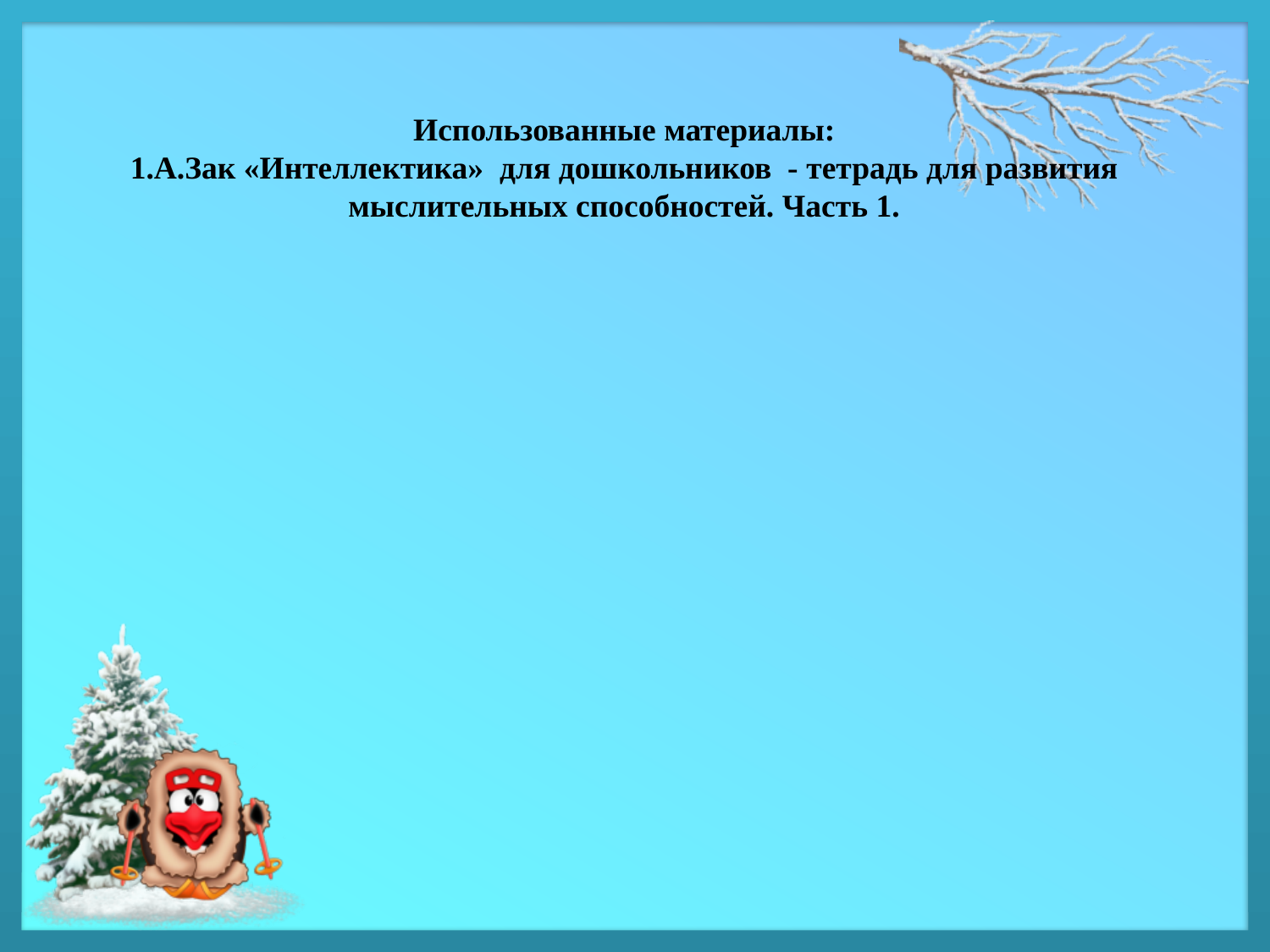

# Использованные материалы: 1.А.Зак «Интеллектика»  для дошкольников  - тетрадь для развития мыслительных способностей. Часть 1.